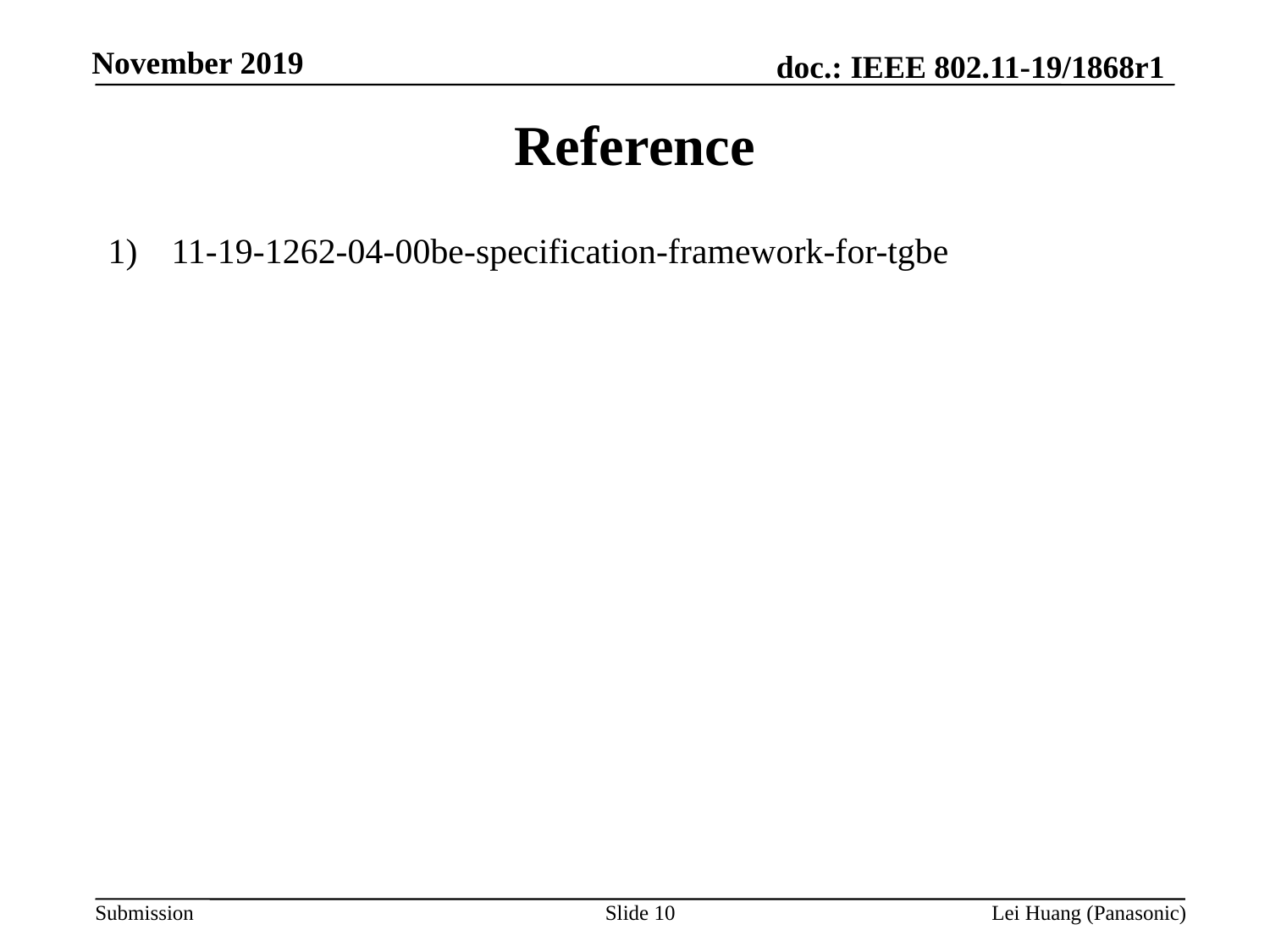

# Reference
11-19-1262-04-00be-specification-framework-for-tgbe

Slide 10
Lei Huang (Panasonic)